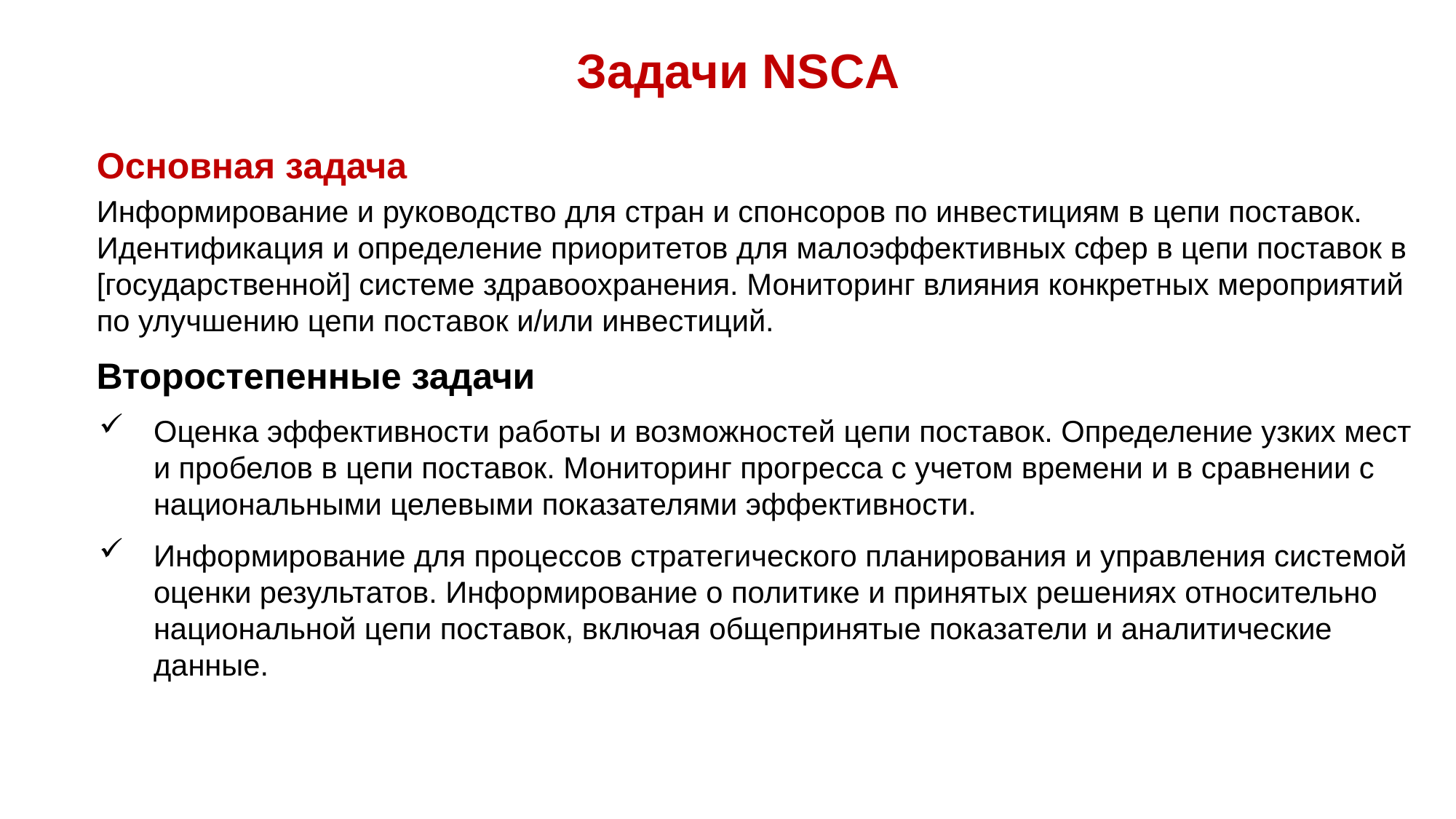

# Задачи NSCA
Основная задача
Информирование и руководство для стран и спонсоров по инвестициям в цепи поставок. Идентификация и определение приоритетов для малоэффективных сфер в цепи поставок в [государственной] системе здравоохранения. Мониторинг влияния конкретных мероприятий по улучшению цепи поставок и/или инвестиций.
Второстепенные задачи
Оценка эффективности работы и возможностей цепи поставок. Определение узких мест и пробелов в цепи поставок. Мониторинг прогресса с учетом времени и в сравнении с национальными целевыми показателями эффективности.
Информирование для процессов стратегического планирования и управления системой оценки результатов. Информирование о политике и принятых решениях относительно национальной цепи поставок, включая общепринятые показатели и аналитические данные.